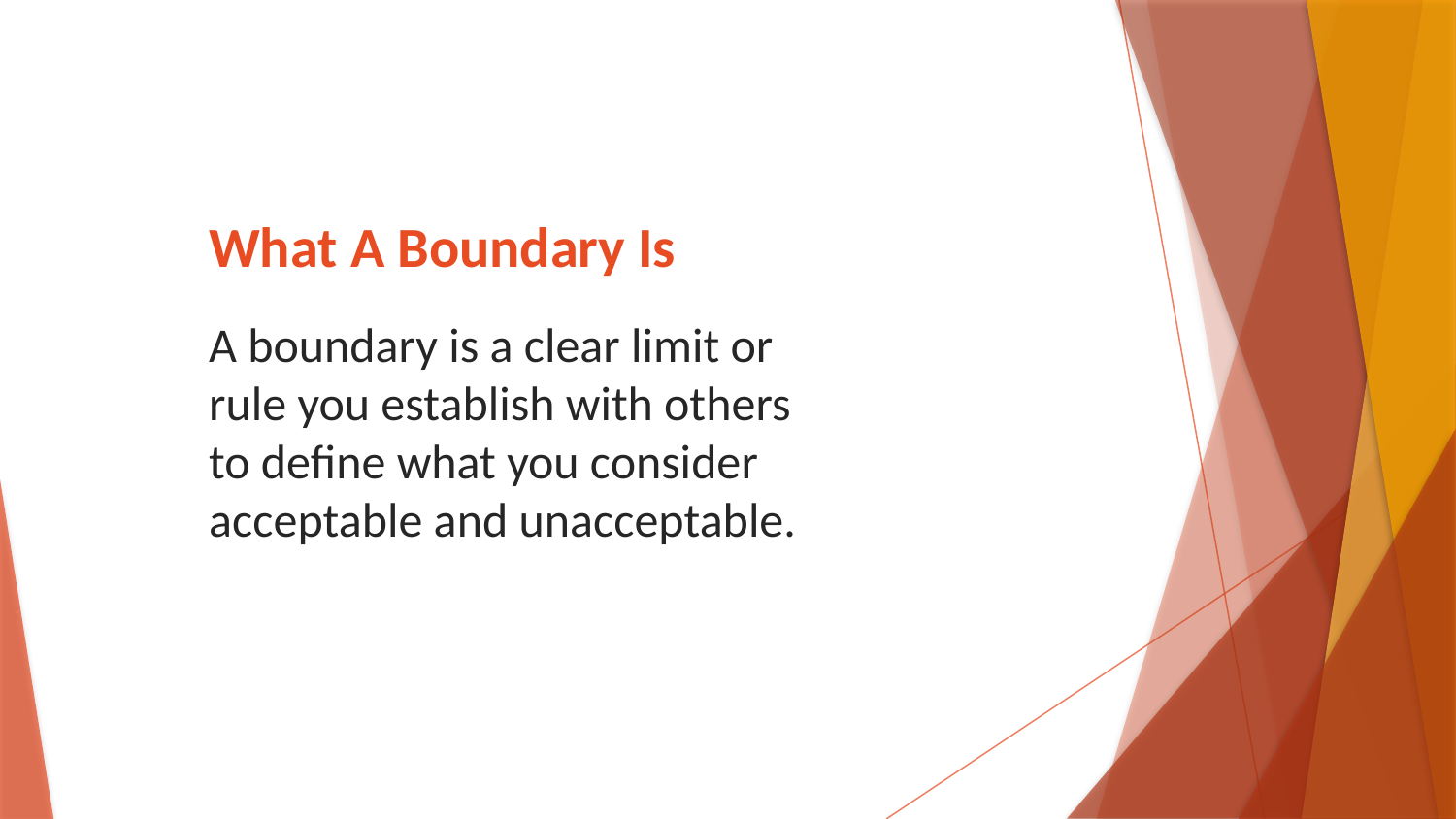

# What A Boundary Is
A boundary is a clear limit or rule you establish with others to define what you consider acceptable and unacceptable.